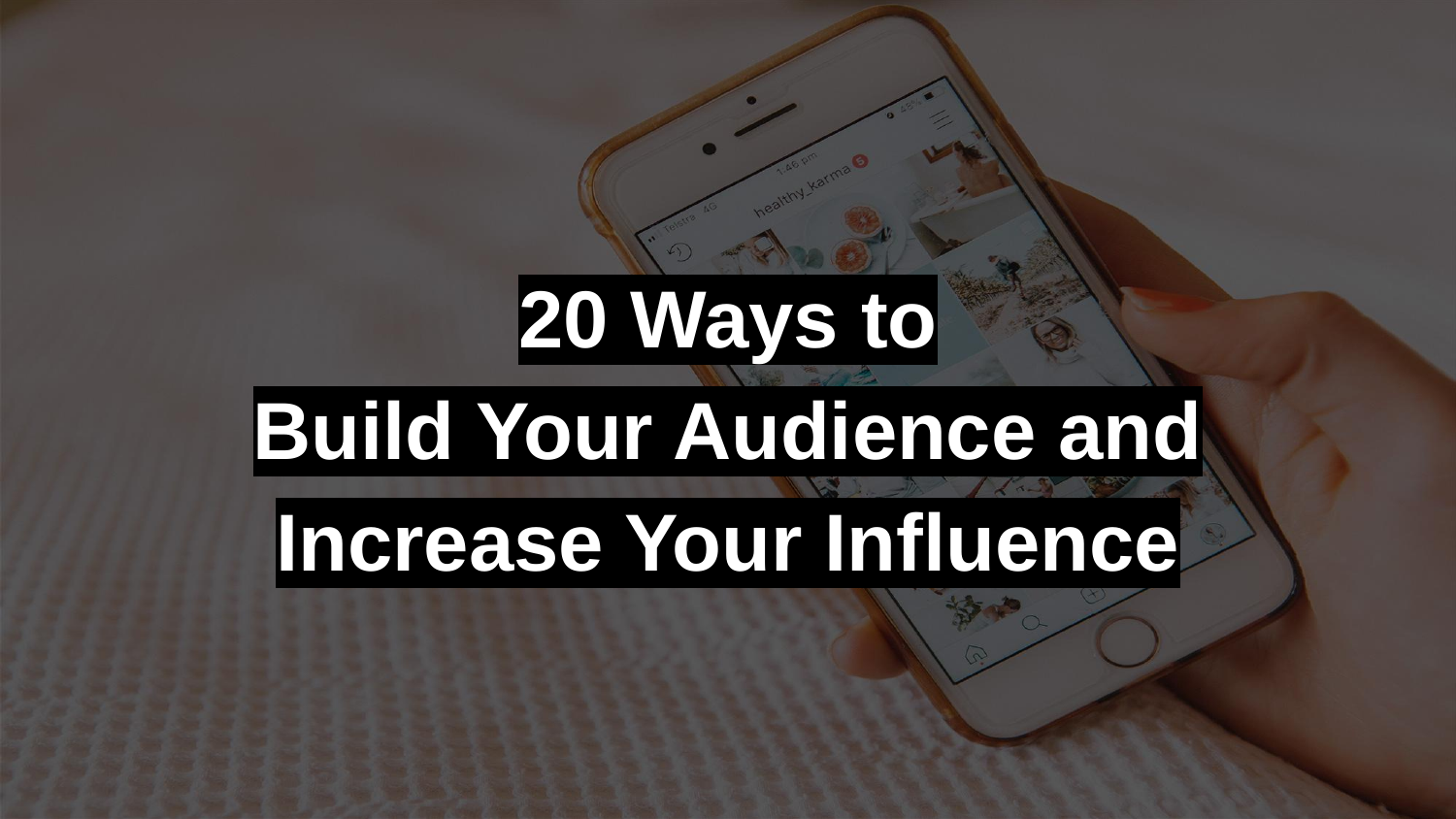

20 Ways to
Build Your Audience and Increase Your Influence